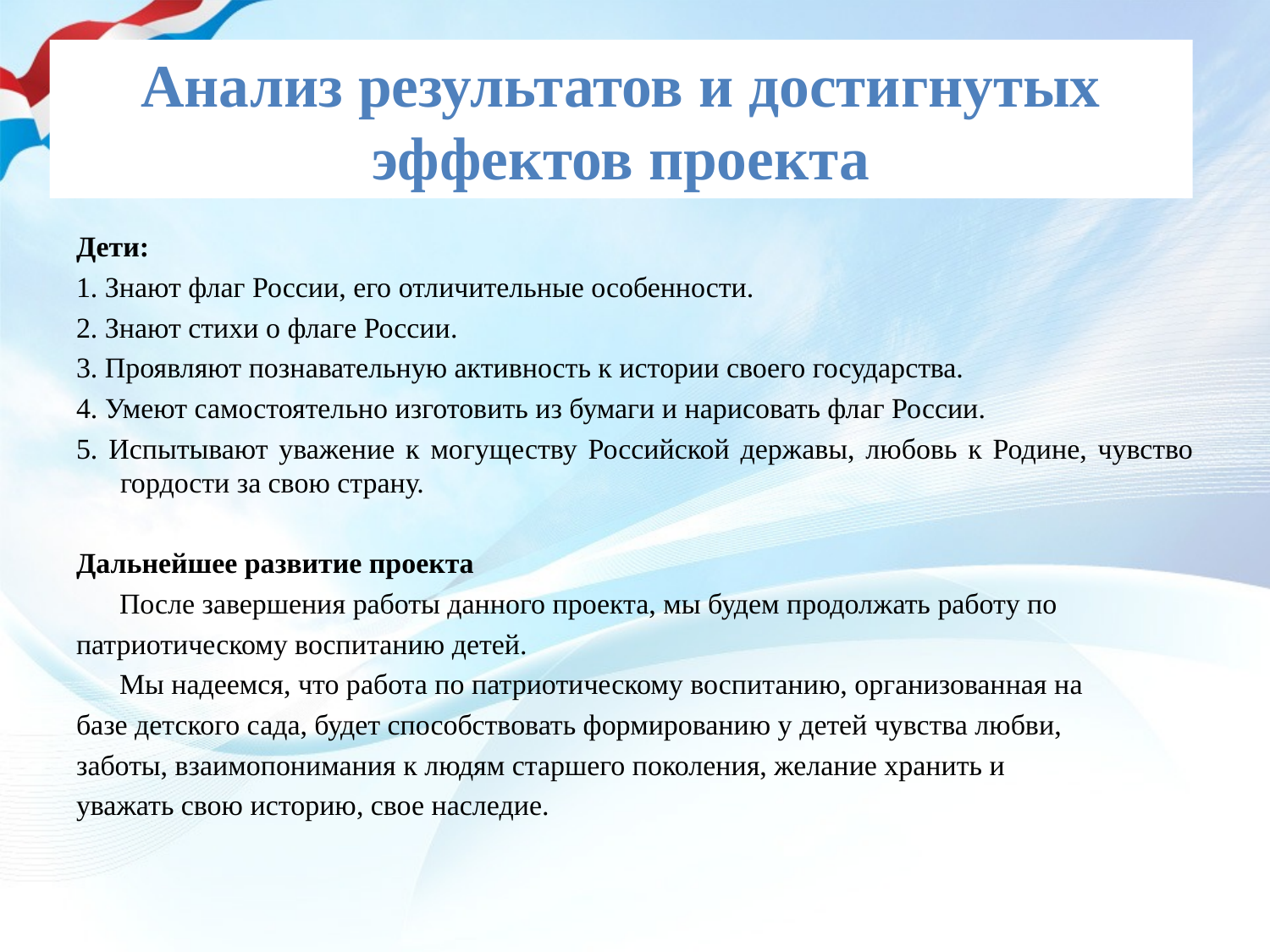

# Анализ результатов и достигнутых эффектов проекта
Дети:
1. Знают флаг России, его отличительные особенности.
2. Знают стихи о флаге России.
3. Проявляют познавательную активность к истории своего государства.
4. Умеют самостоятельно изготовить из бумаги и нарисовать флаг России.
5. Испытывают уважение к могуществу Российской державы, любовь к Родине, чувство гордости за свою страну.

Дальнейшее развитие проекта
      После завершения работы данного проекта, мы будем продолжать работу по
патриотическому воспитанию детей.
      Мы надеемся, что работа по патриотическому воспитанию, организованная на
базе детского сада, будет способствовать формированию у детей чувства любви,
заботы, взаимопонимания к людям старшего поколения, желание хранить и
уважать свою историю, свое наследие.